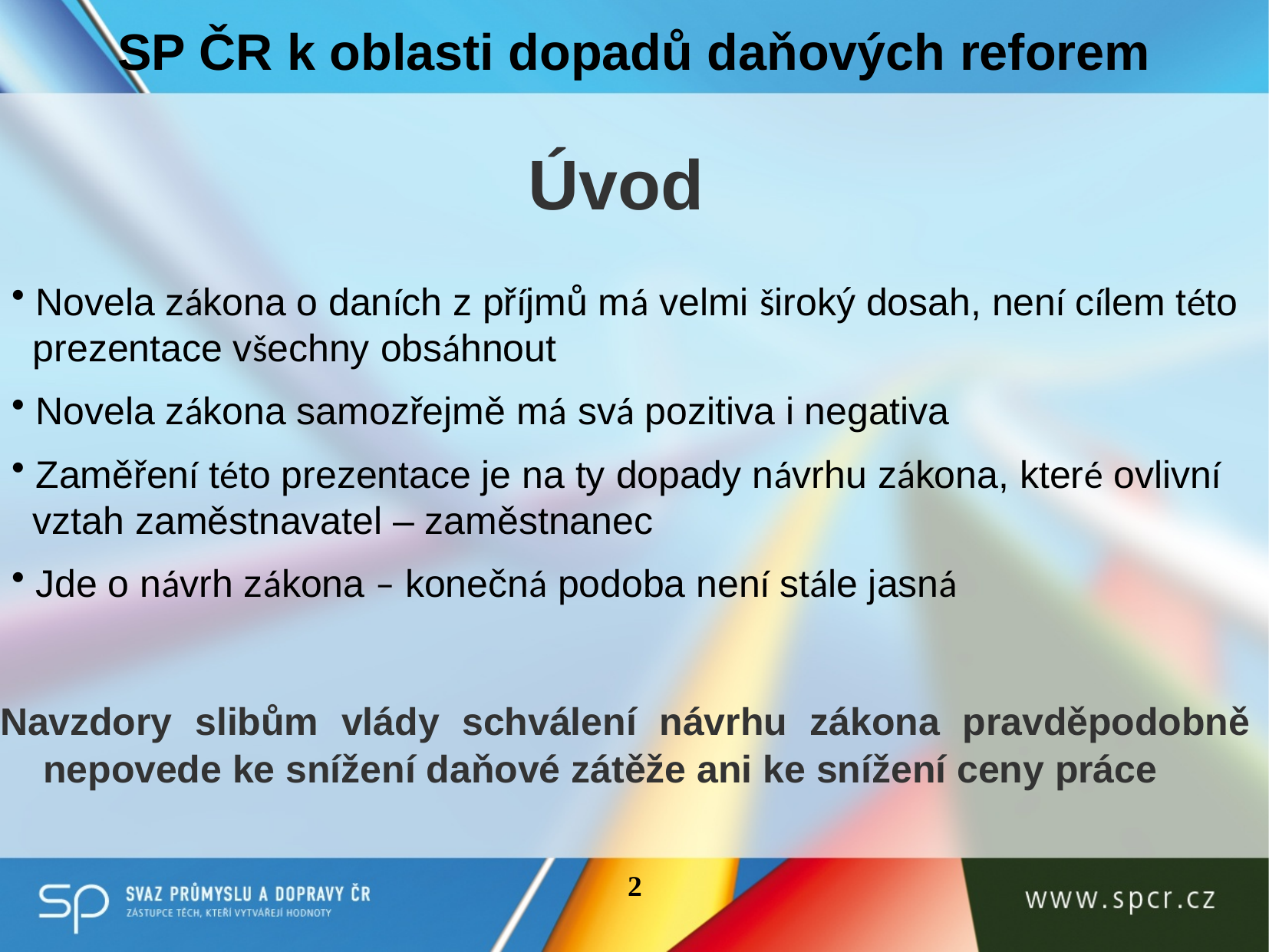

SP ČR k oblasti dopadů daňových reforem
# Úvod
 Novela zákona o daních z příjmů má velmi široký dosah, není cílem této
  prezentace všechny obsáhnout

 Novela zákona samozřejmě má svá pozitiva i negativa

 Zaměření této prezentace je na ty dopady návrhu zákona, které ovlivní
  vztah zaměstnavatel – zaměstnanec

 Jde o návrh zákona – konečná podoba není stále jasná

Navzdory slibům vlády schválení návrhu zákona pravděpodobně nepovede ke snížení daňové zátěže ani ke snížení ceny práce

2